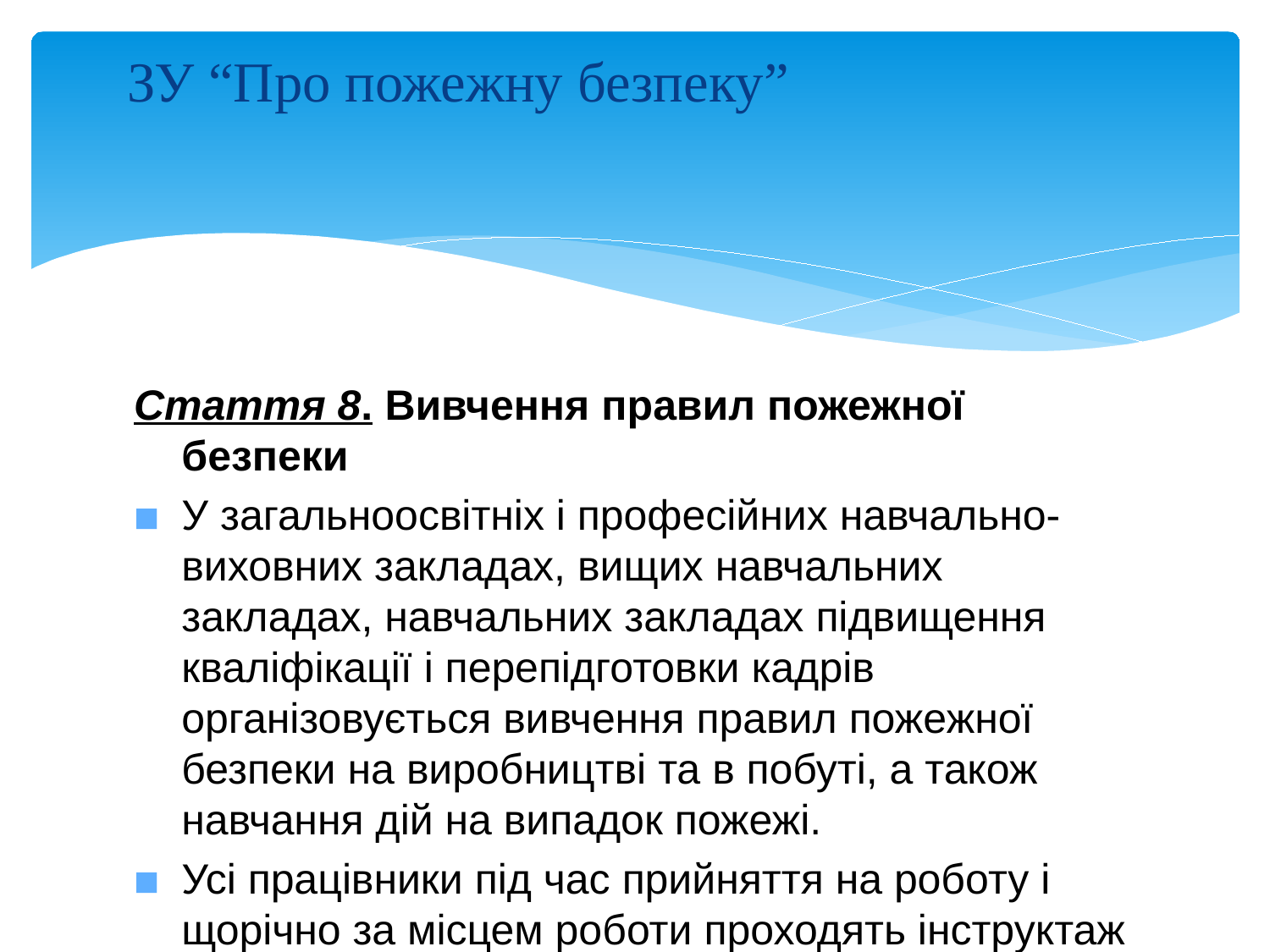

# ЗУ “Про пожежну безпеку”
Стаття 8. Вивчення правил пожежної безпеки
У загальноосвітніх і професійних навчально-виховних закладах, вищих навчальних  закладах, навчальних закладах підвищення кваліфікації і перепідготовки кадрів організовується вивчення правил пожежної безпеки на виробництві та в побуті, а також навчання дій на випадок пожежі.
Усі працівники під час прийняття на роботу і щорічно за місцем роботи проходять інструктаж з питань пожежної безпеки відповідно до Типового положення.